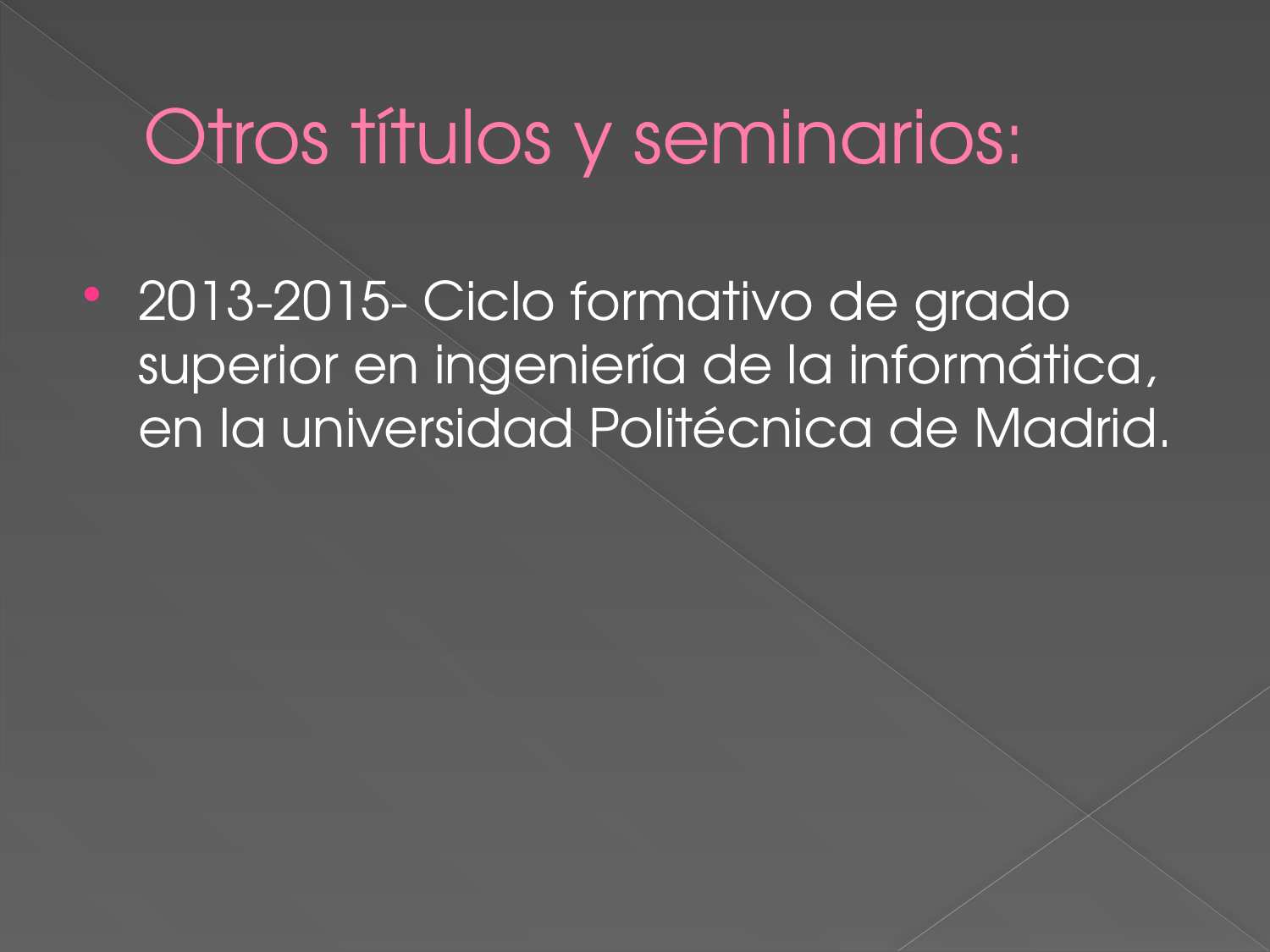

# Otros títulos y seminarios:
2013-2015- Ciclo formativo de grado superior en ingeniería de la informática, en la universidad Politécnica de Madrid.